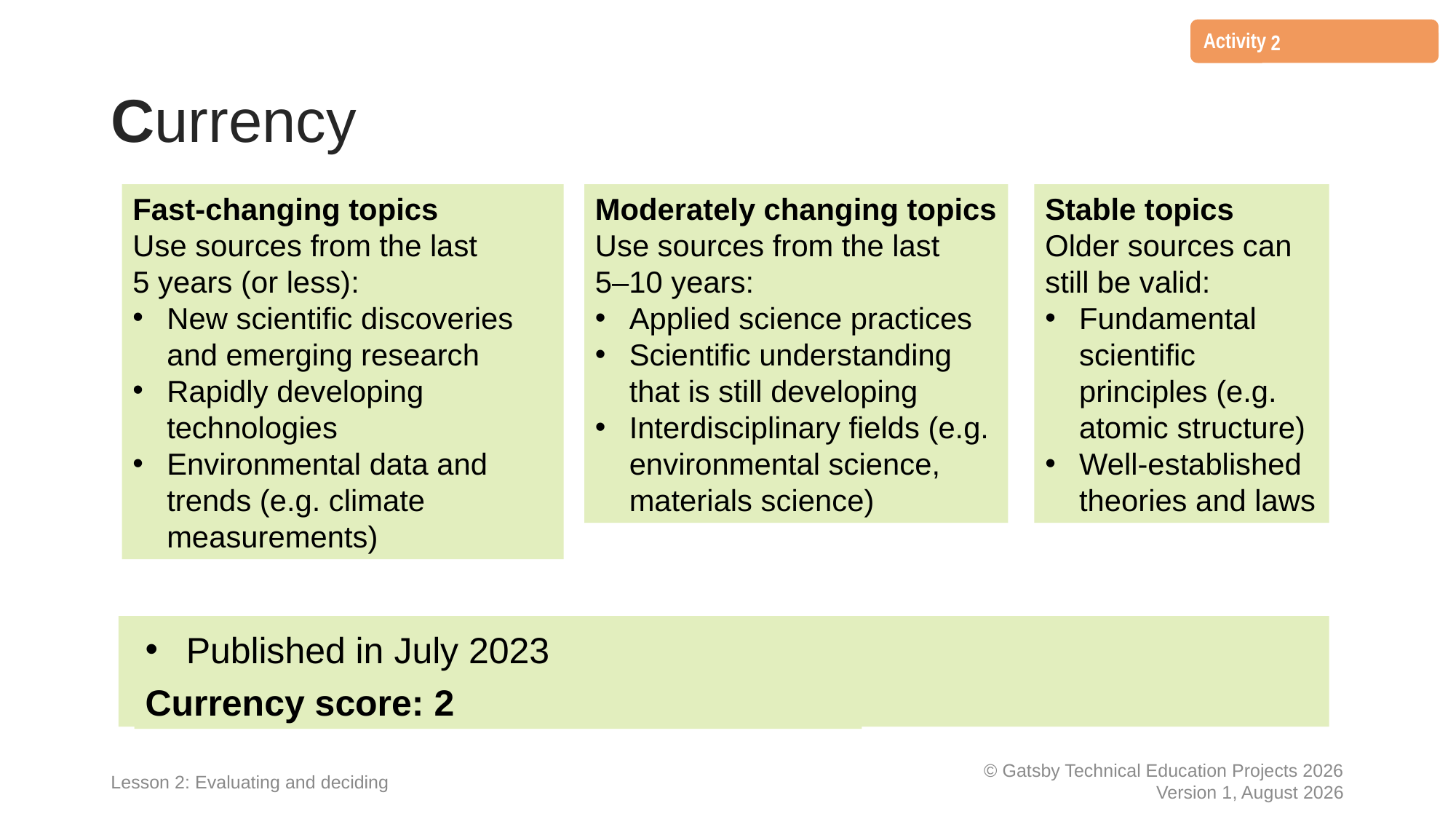

2
# Currency
Fast-changing topics
Use sources from the last
5 years (or less):
New scientific discoveries and emerging research
Rapidly developing technologies
Environmental data and trends (e.g. climate measurements)
Moderately changing topics
Use sources from the last
5–10 years:
Applied science practices
Scientific understanding that is still developing
Interdisciplinary fields (e.g. environmental science, materials science)
Stable topics
Older sources can still be valid:
Fundamental scientific principles (e.g. atomic structure)
Well-established theories and laws

Published in July 2023
Currency score: 2
Lesson 2: Evaluating and deciding